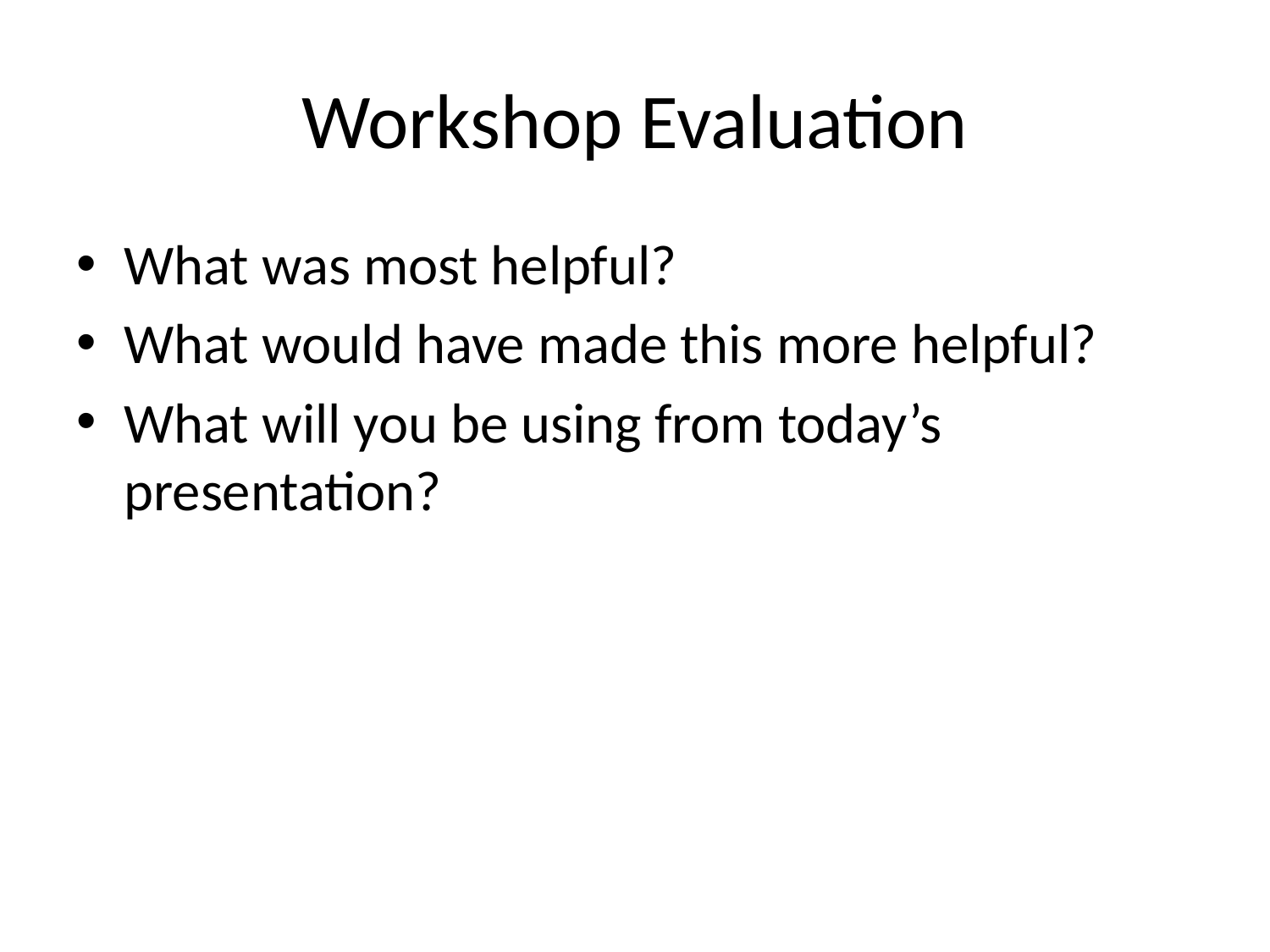

# Workshop Evaluation
What was most helpful?
What would have made this more helpful?
What will you be using from today’s presentation?